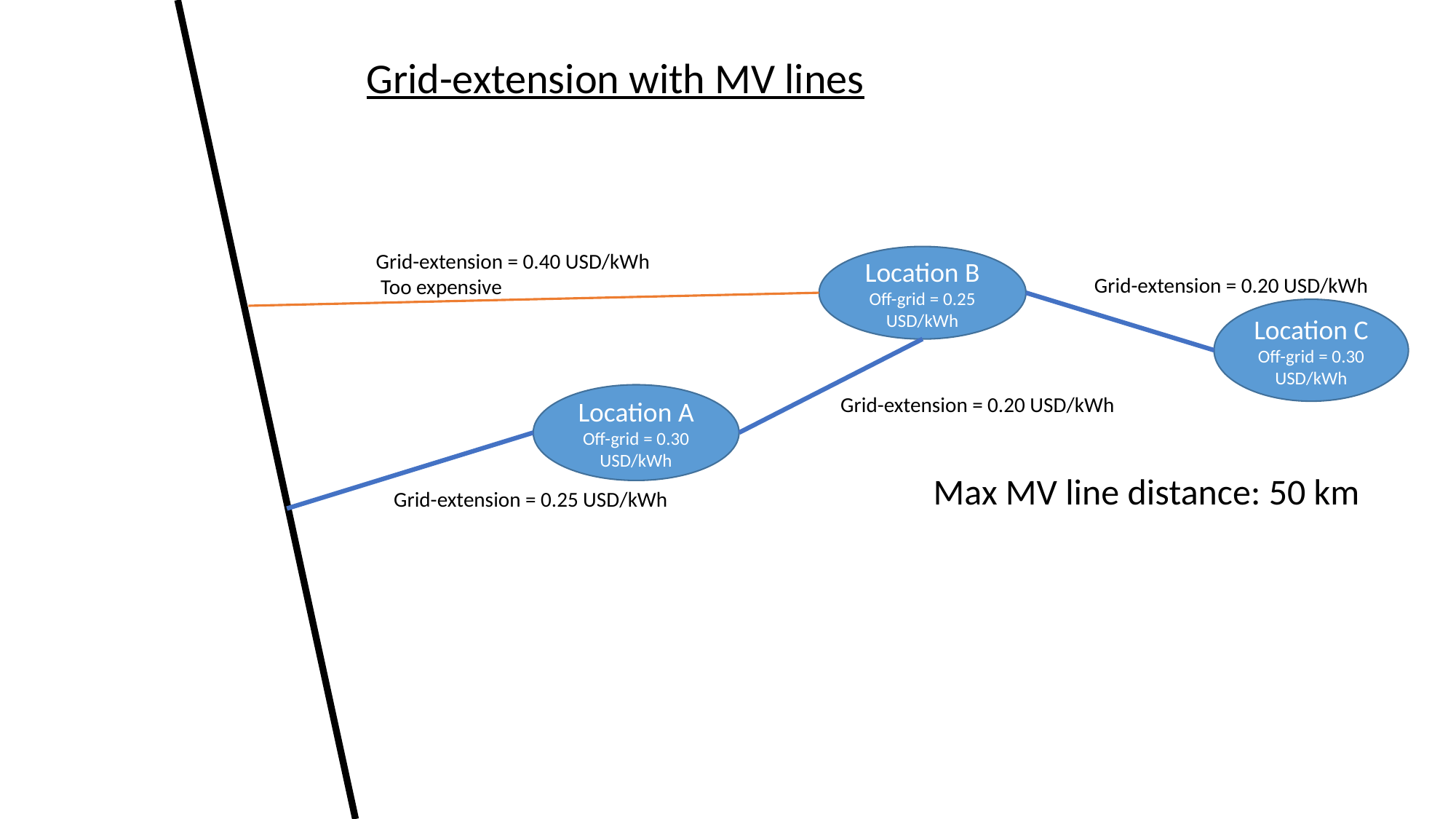

Grid-extension with MV lines
Grid-extension = 0.40 USD/kWh  Too expensive
Location B
Off-grid = 0.25 USD/kWh
Grid-extension = 0.20 USD/kWh
Location C
Off-grid = 0.30 USD/kWh
Location A
Off-grid = 0.30 USD/kWh
Grid-extension = 0.20 USD/kWh
Max MV line distance: 50 km
Grid-extension = 0.25 USD/kWh